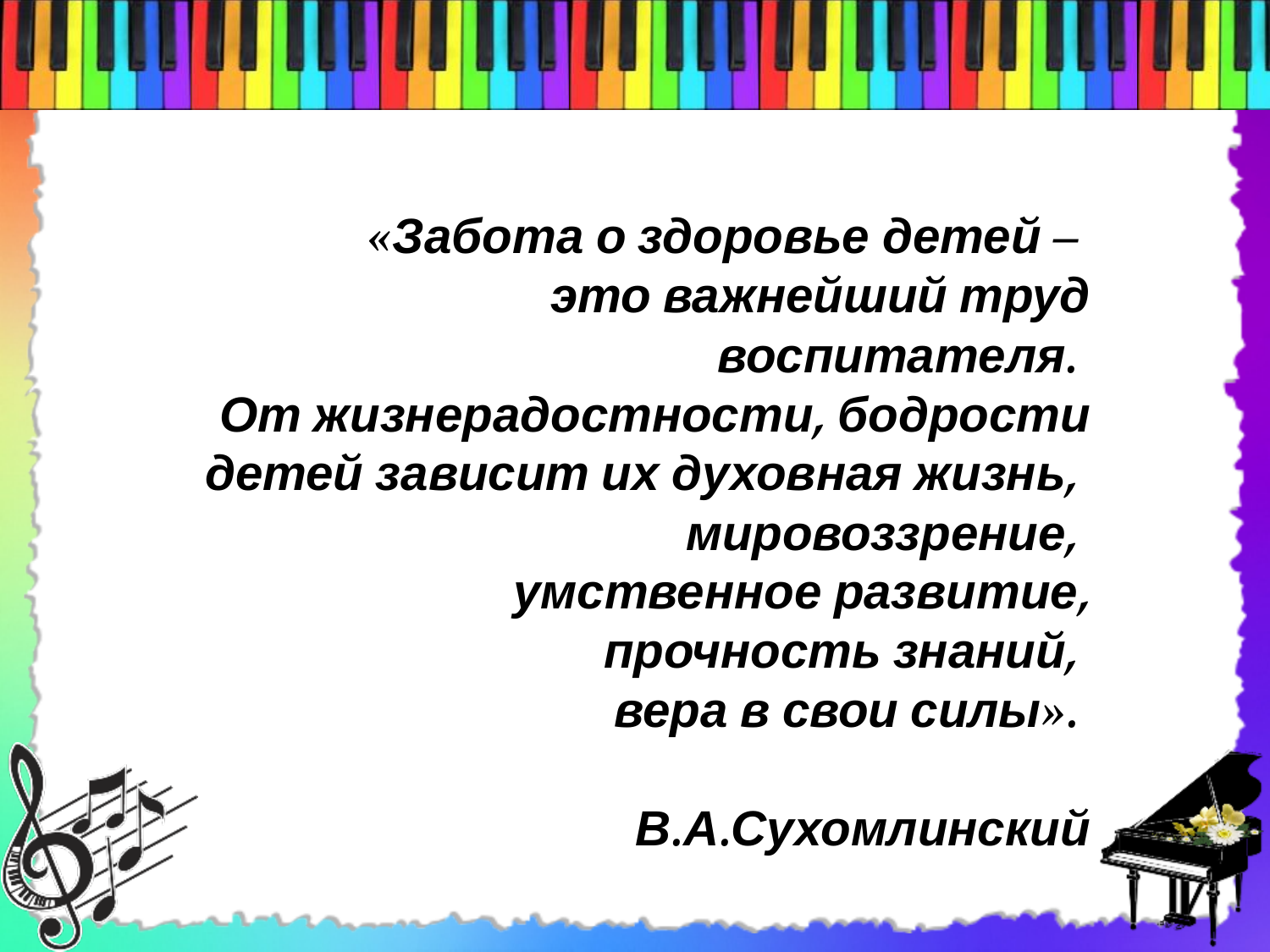

«Забота о здоровье детей – 
это важнейший труд воспитателя. 
От жизнерадостности, бодрости детей зависит их духовная жизнь, 
мировоззрение,
умственное развитие,
прочность знаний,
вера в свои силы». 
                                         В.А.Сухомлинский